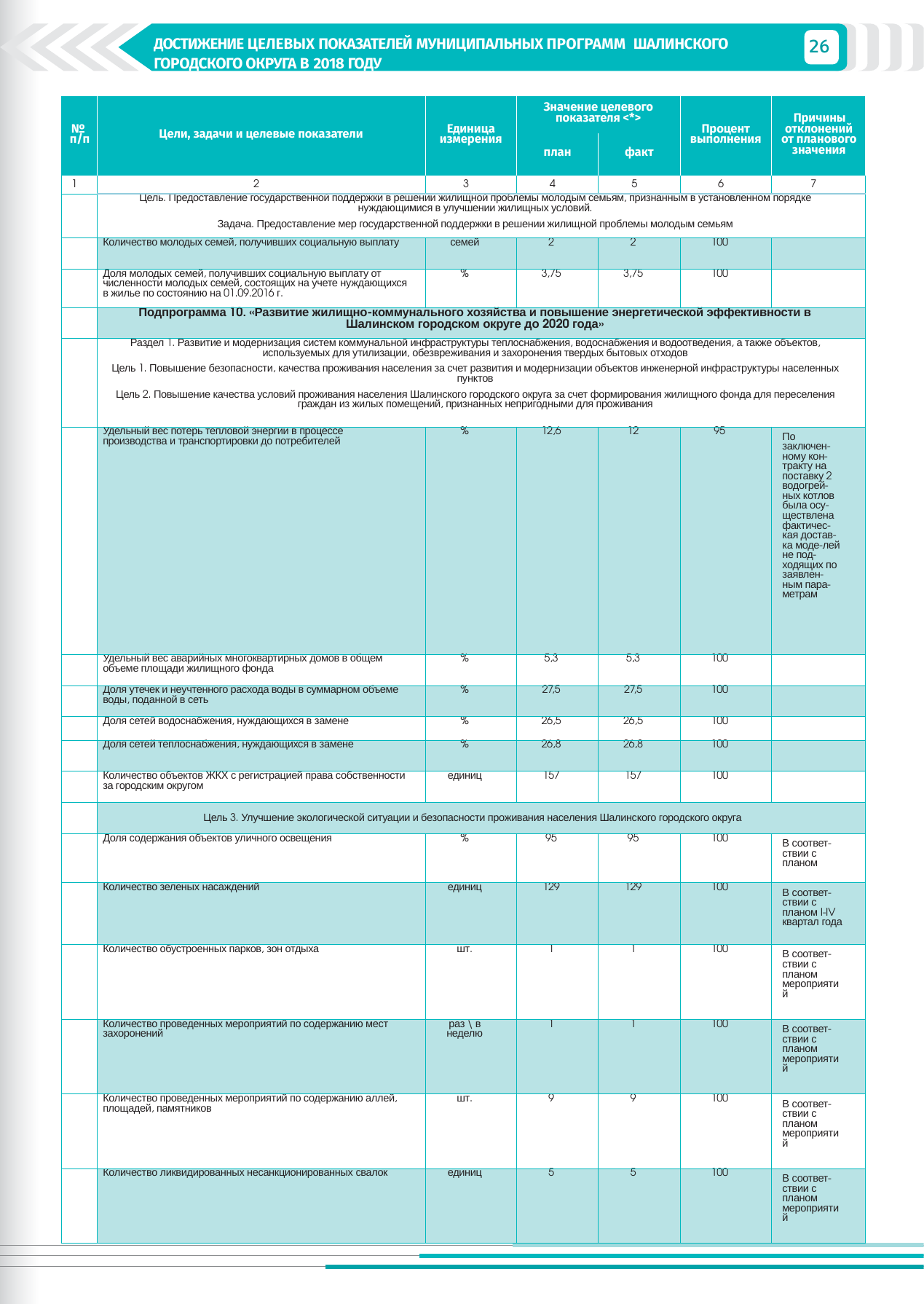

26

ДОСТИЖЕНИЕ ЦЕЛЕВЫХ ПОКАЗАТЕЛЕЙ МУНИЦИПАЛЬНЫХ ПРОГРАММ  ШАЛИНСКОГО ГОРОДСКОГО ОКРУГА В 2018 ГОДУ
ДОСТИЖЕНИЕ ЦЕЛЕВЫХ ПОКАЗАТЕЛЕЙ МУНИЦИПАЛЬНЫХ ПРОГРАММ  ШАЛИНСКОГО ГОРОДСКОГО ОКРУГА В 2018 ГОДУ
| № п/п | Цели, задачи и целевые показатели | Единица измерения | Значение целевого показателя <\*> |  | Процент выполнения | Причины отклонений от планового значения |
| --- | --- | --- | --- | --- | --- | --- |
|  |  |  | план | факт |  |  |
| 1 | 2 | 3 | 4 | 5 | 6 | 7 |
|  | Цель. Предоставление государственной поддержки в решении жилищной проблемы молодым семьям, признанным в установленном порядке нуждающимися в улучшении жилищных условий. Задача. Предоставление мер государственной поддержки в решении жилищной проблемы молодым семьям |  |  |  |  |  |
|  | Количество молодых семей, получивших социальную выплату | семей | 2 | 2 | 100 |  |
|  | Доля молодых семей, получивших социальную выплату от численности молодых семей, состоящих на учете нуждающихся в жилье по состоянию на 01.09.2016 г. | % | 3,75 | 3,75 | 100 |  |
|  | Подпрограмма 10. «Развитие жилищно-коммунального хозяйства и повышение энергетической эффективности в Шалинском городском округе до 2020 года» |  |  |  |  |  |
|  | Раздел 1. Развитие и модернизация систем коммунальной инфраструктуры теплоснабжения, водоснабжения и водоотведения, а также объектов, используемых для утилизации, обезвреживания и захоронения твердых бытовых отходов Цель 1. Повышение безопасности, качества проживания населения за счет развития и модернизации объектов инженерной инфраструктуры населенных пунктов Цель 2. Повышение качества условий проживания населения Шалинского городского округа за счет формирования жилищного фонда для переселения граждан из жилых помещений, признанных непригодными для проживания |  |  |  |  |  |
|  | Удельный вес потерь тепловой энергии в процессе производства и транспортировки до потребителей | % | 12,6 | 12 | 95 | По заключен-ному кон-тракту на поставку 2 водогрей-ных котлов была осу-ществлена фактичес-кая достав-ка моде-лей не под-ходящих по заявлен-ным пара-метрам |
|  | Удельный вес аварийных многоквартирных домов в общем объеме площади жилищного фонда | % | 5,3 | 5,3 | 100 |  |
|  | Доля утечек и неучтенного расхода воды в суммарном объеме воды, поданной в сеть | % | 27,5 | 27,5 | 100 |  |
|  | Доля сетей водоснабжения, нуждающихся в замене | % | 26,5 | 26,5 | 100 |  |
|  | Доля сетей теплоснабжения, нуждающихся в замене | % | 26,8 | 26,8 | 100 |  |
|  | Количество объектов ЖКХ с регистрацией права собственности за городским округом | единиц | 157 | 157 | 100 |  |
|  | Цель 3. Улучшение экологической ситуации и безопасности проживания населения Шалинского городского округа |  |  |  |  |  |
|  | Доля содержания объектов уличного освещения | % | 95 | 95 | 100 | В соответ-ствии с планом |
|  | Количество зеленых насаждений | единиц | 129 | 129 | 100 | В соответ-ствии с планом I-IV квартал года |
|  | Количество обустроенных парков, зон отдыха | шт. | 1 | 1 | 100 | В соответ-ствии с планом мероприятий |
|  | Количество проведенных мероприятий по содержанию мест захоронений | раз \ в неделю | 1 | 1 | 100 | В соответ-ствии с планом мероприятий |
|  | Количество проведенных мероприятий по содержанию аллей, площадей, памятников | шт. | 9 | 9 | 100 | В соответ-ствии с планом мероприятий |
|  | Количество ликвидированных несанкционированных свалок | единиц | 5 | 5 | 100 | В соответ-ствии с планом мероприятий |